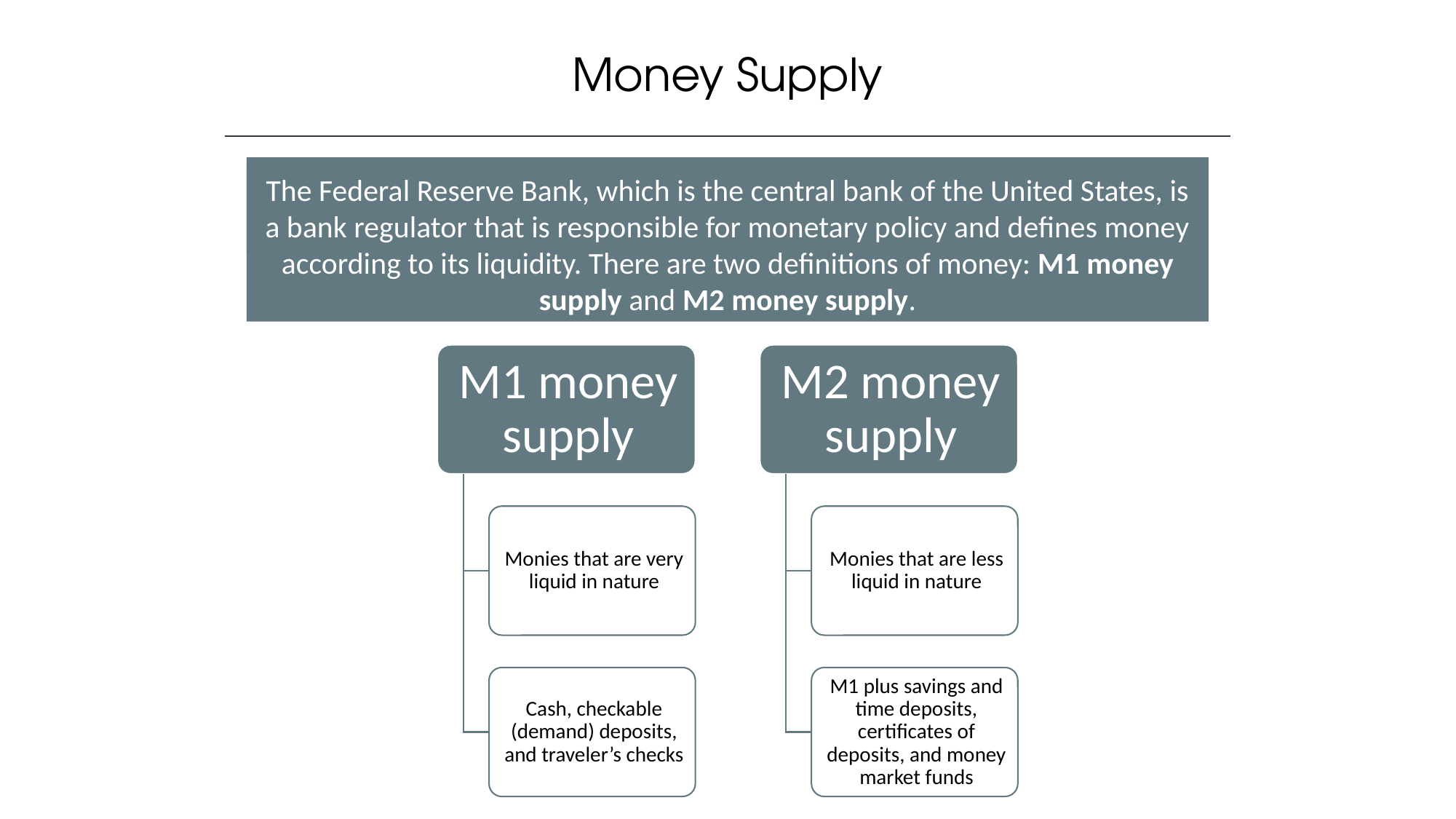

Money Supply
HAWKES LEARNING

The Federal Reserve Bank, which is the central bank of the United States, is a bank regulator that is responsible for monetary policy and defines money according to its liquidity. There are two definitions of money: M1 money supply and M2 money supply.
M1 money supply
Monies that are very liquid in nature
Cash, checkable (demand) deposits, and traveler’s checks
M2 money supply
Monies that are less liquid in nature
M1 plus savings and time deposits, certificates of deposits, and money market funds